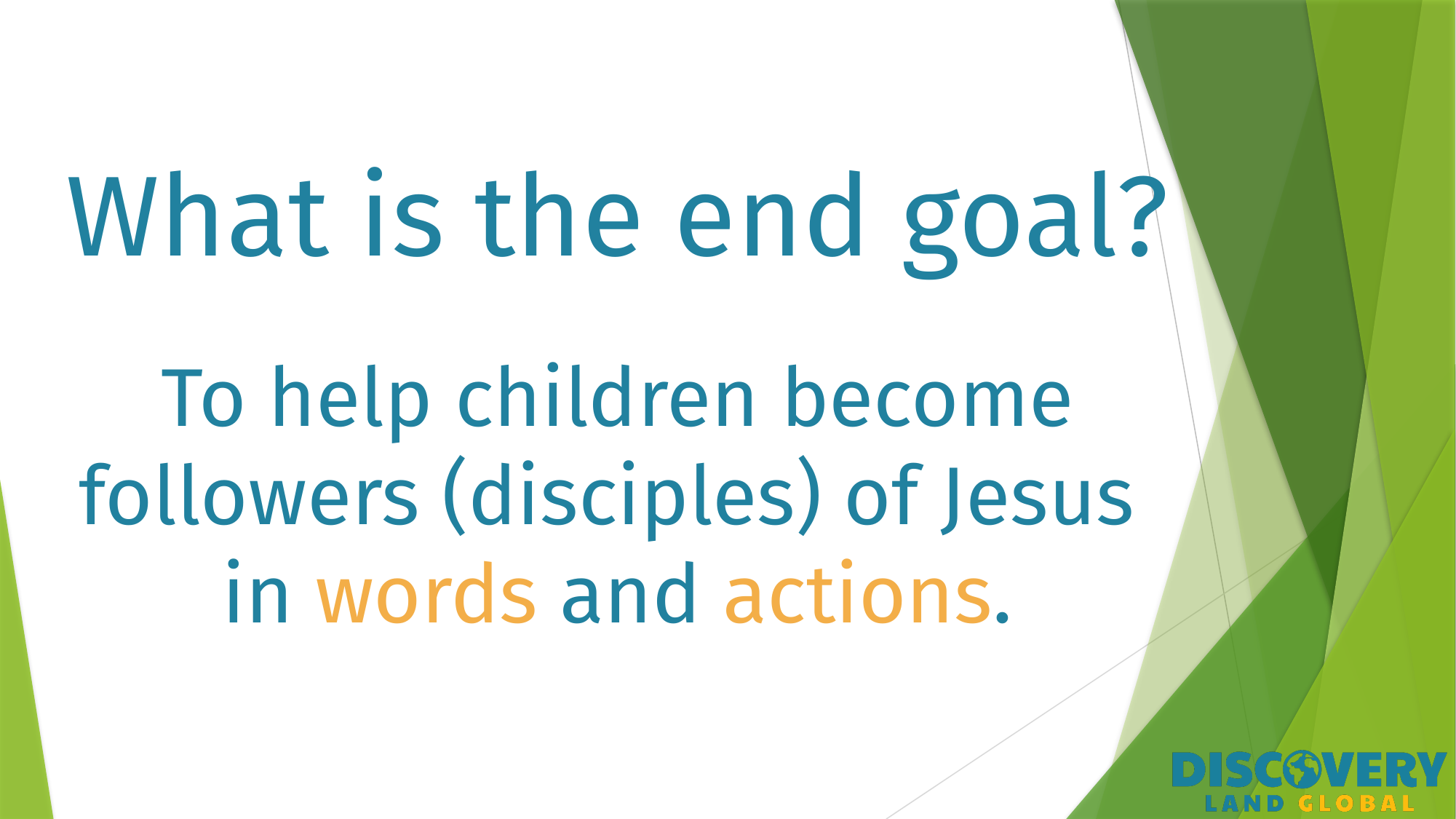

# What is the end goal? To help children become followers (disciples) of Jesus in words and actions.